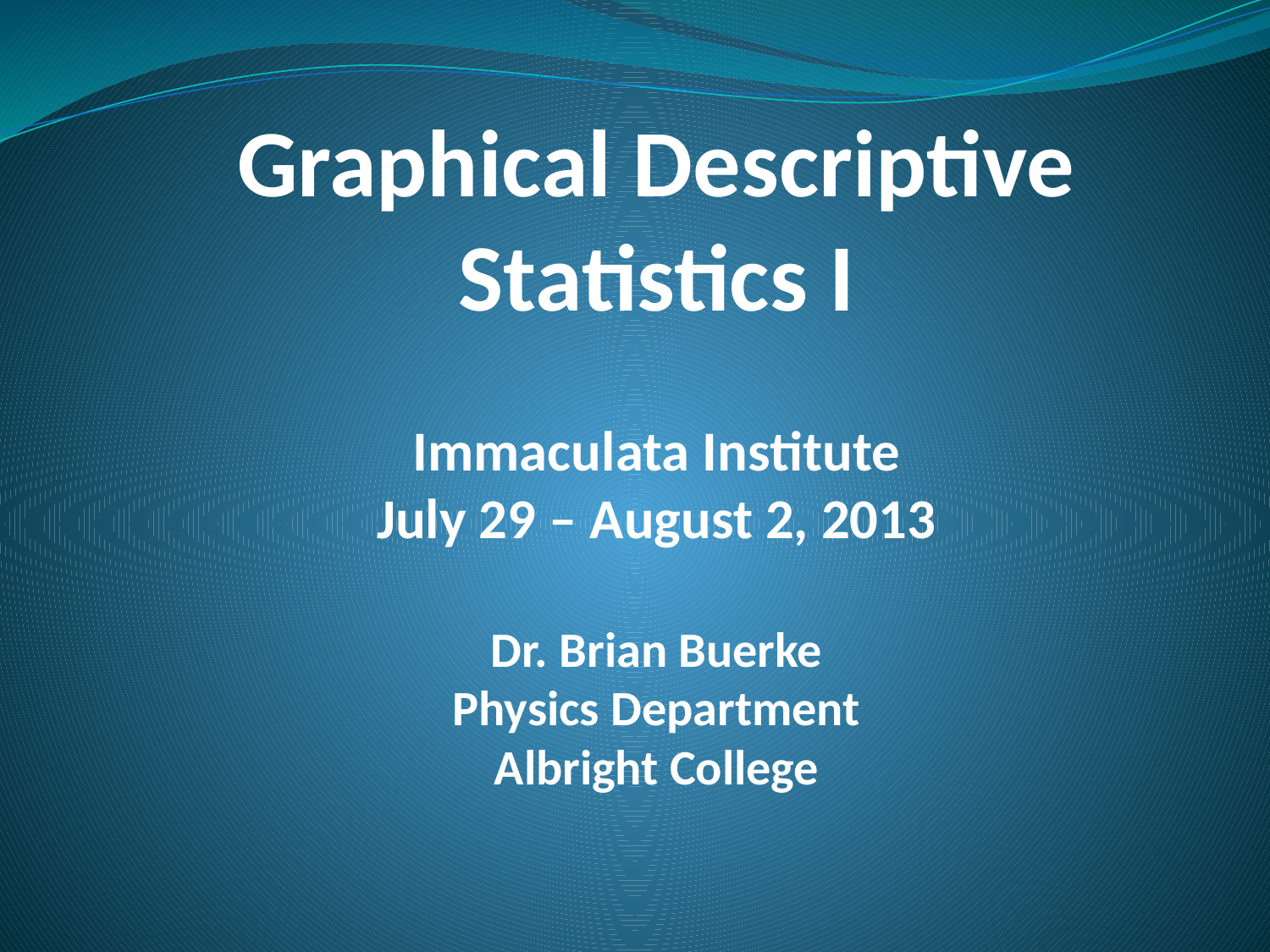

Graphical Descriptive
Statistics I

Immaculata Institute
July 29 – August 2, 2013

Dr. Brian Buerke
Physics Department
Albright College